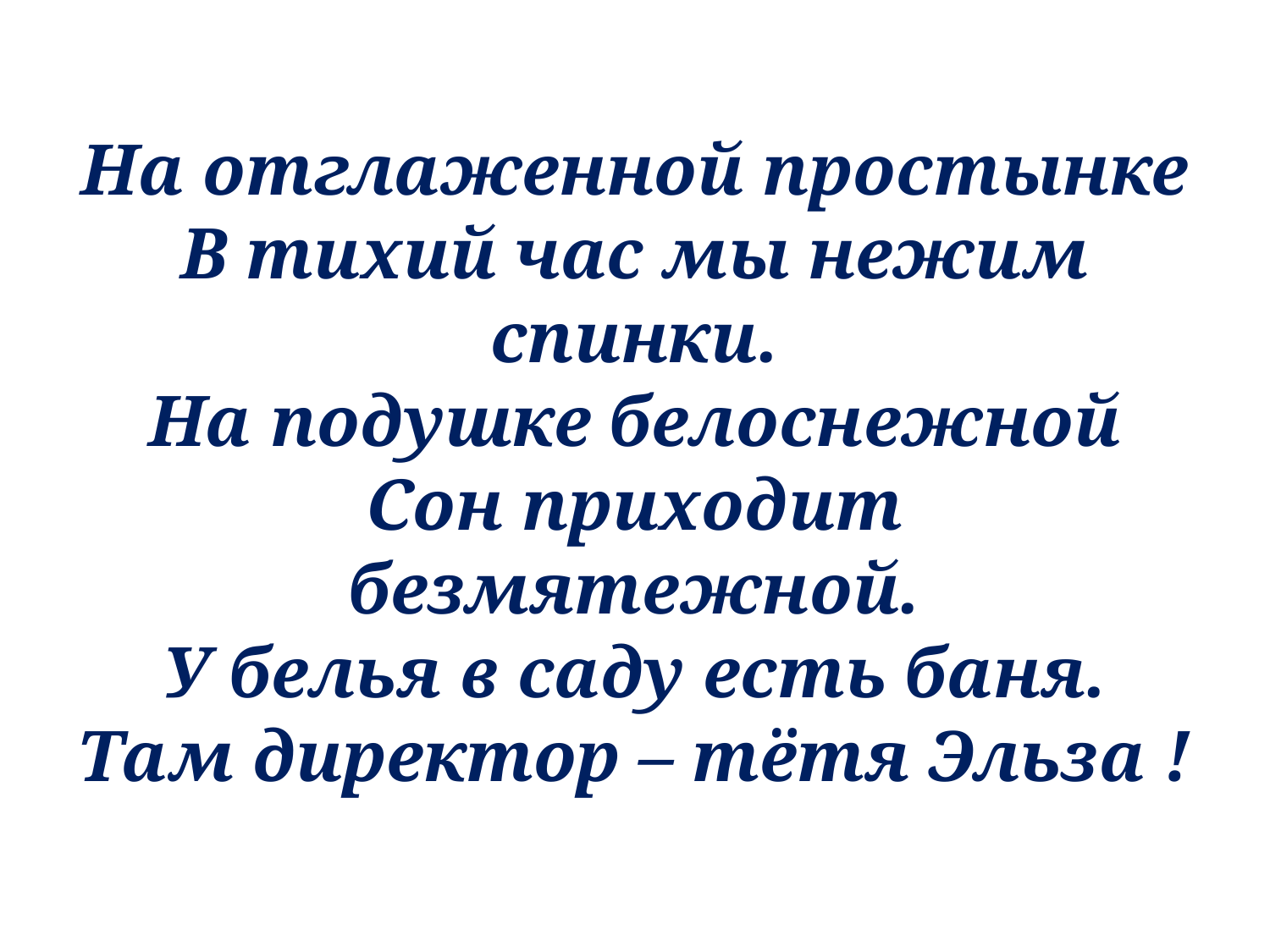

# На отглаженной простынке В тихий час мы нежим спинки. На подушке белоснежной Сон приходит безмятежной. У белья в саду есть баня. Там директор – тётя Эльза !